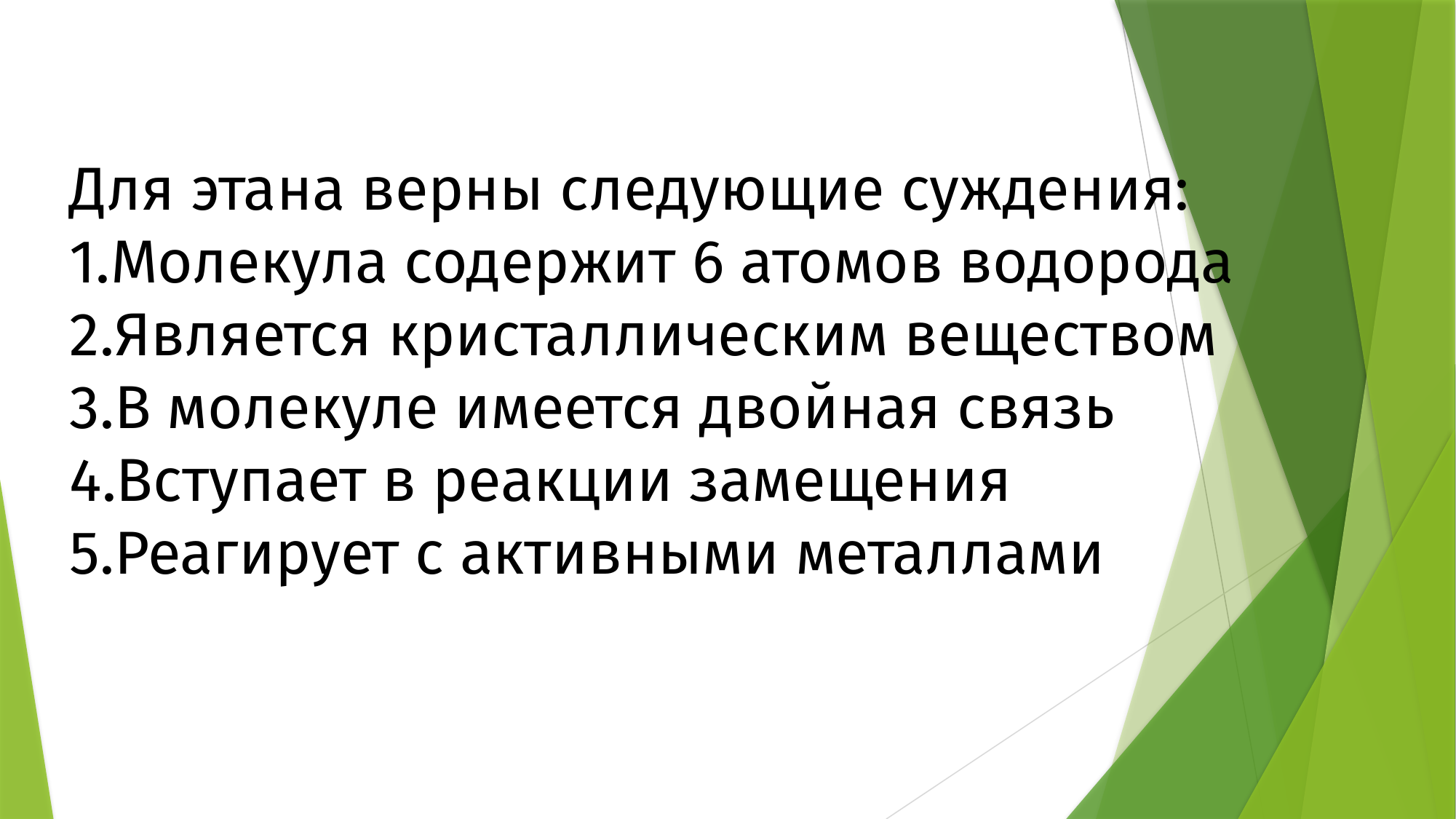

Для этана верны следующие суждения:
Молекула содержит 6 атомов водорода
Является кристаллическим веществом
В молекуле имеется двойная связь
Вступает в реакции замещения
Реагирует с активными металлами